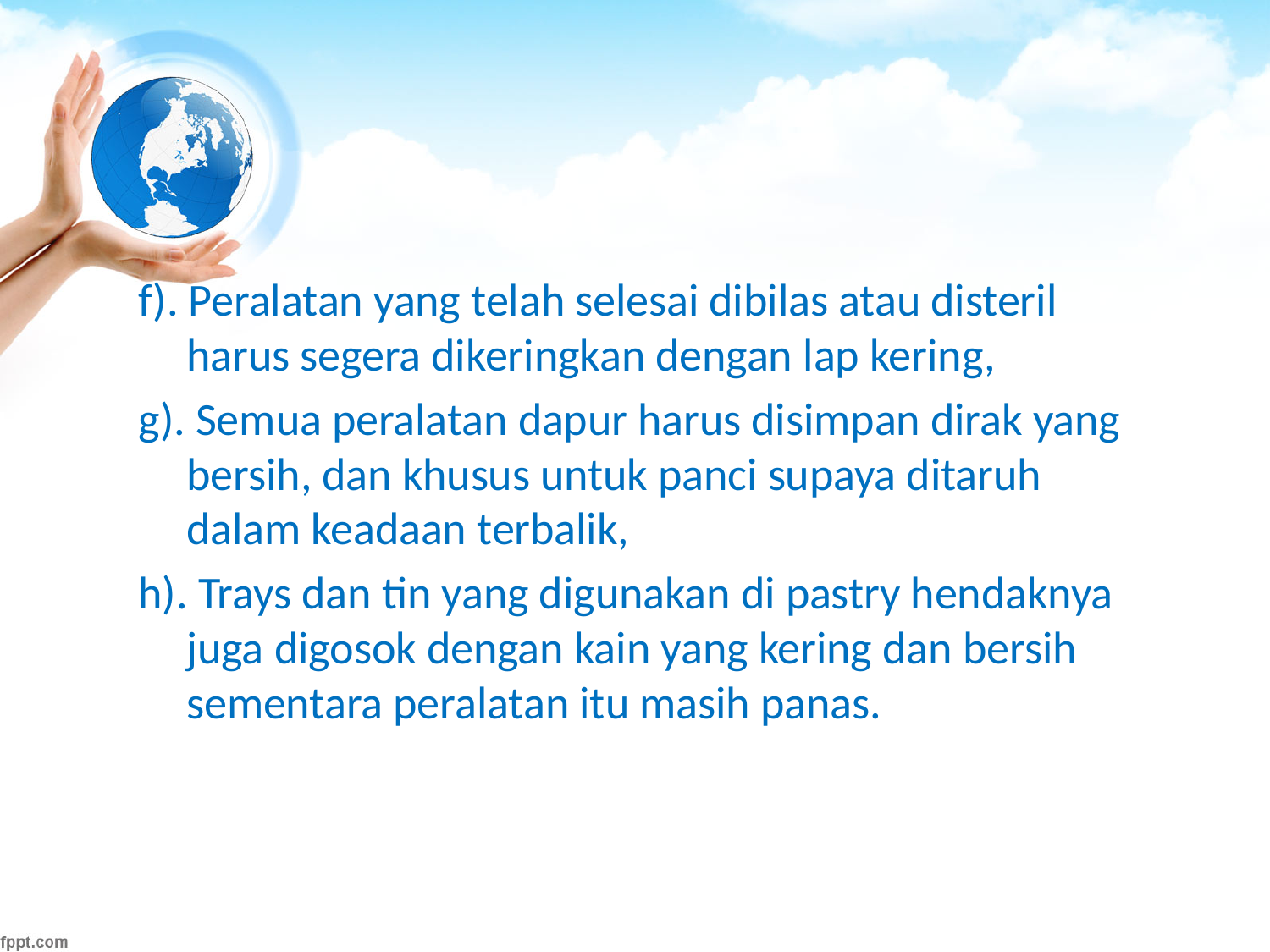

#
f). Peralatan yang telah selesai dibilas atau disteril harus segera dikeringkan dengan lap kering,
g). Semua peralatan dapur harus disimpan dirak yang bersih, dan khusus untuk panci supaya ditaruh dalam keadaan terbalik,
h). Trays dan tin yang digunakan di pastry hendaknya juga digosok dengan kain yang kering dan bersih sementara peralatan itu masih panas.